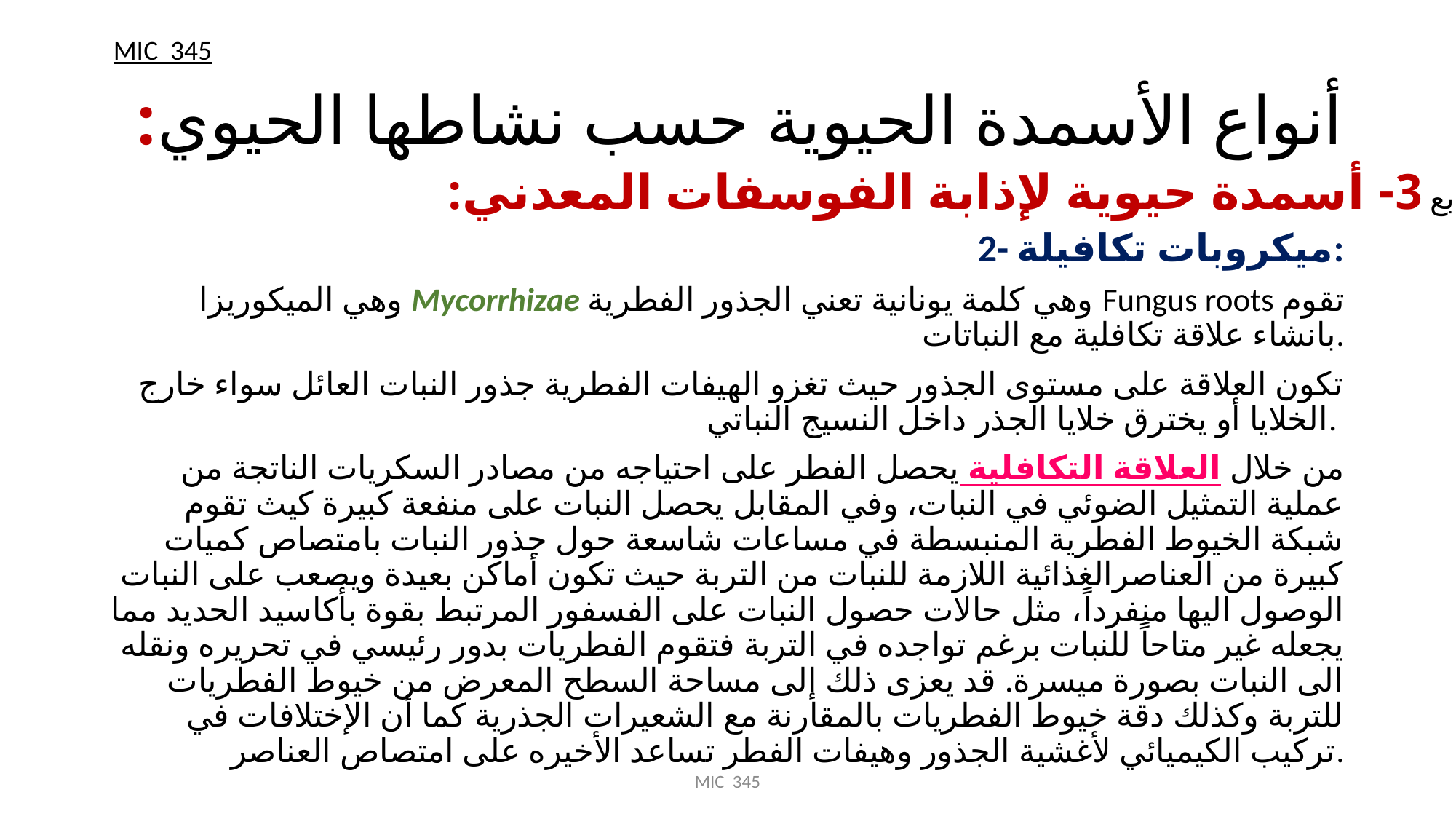

MIC  345
# أنواع الأسمدة الحيوية حسب نشاطها الحيوي:
تابع 3- أسمدة حيوية لإذابة الفوسفات المعدني:
2- ميكروبات تكافيلة:
وهي الميكوريزا Mycorrhizae وهي كلمة يونانية تعني الجذور الفطرية Fungus roots تقوم بانشاء علاقة تكافلية مع النباتات.
تكون العلاقة على مستوى الجذور حيث تغزو الهيفات الفطرية جذور النبات العائل سواء خارج الخلايا أو يخترق خلايا الجذر داخل النسيج النباتي.
من خلال العلاقة التكافلية يحصل الفطر على احتياجه من مصادر السكريات الناتجة من عملية التمثيل الضوئي في النبات، وفي المقابل يحصل النبات على منفعة كبيرة كيث تقوم شبكة الخيوط الفطرية المنبسطة في مساعات شاسعة حول جذور النبات بامتصاص كميات كبيرة من العناصرالغذائية اللازمة للنبات من التربة حيث تكون أماكن بعيدة ويصعب على النبات الوصول اليها منفرداً، مثل حالات حصول النبات على الفسفور المرتبط بقوة بأكاسيد الحديد مما يجعله غير متاحاً للنبات برغم تواجده في التربة فتقوم الفطريات بدور رئيسي في تحريره ونقله الى النبات بصورة ميسرة. قد يعزى ذلك إلى مساحة السطح المعرض من خيوط الفطريات للتربة وكذلك دقة خيوط الفطريات بالمقارنة مع الشعيرات الجذرية كما أن الإختلافات في تركيب الكيميائي لأغشية الجذور وهيفات الفطر تساعد الأخيره على امتصاص العناصر.

MIC  345